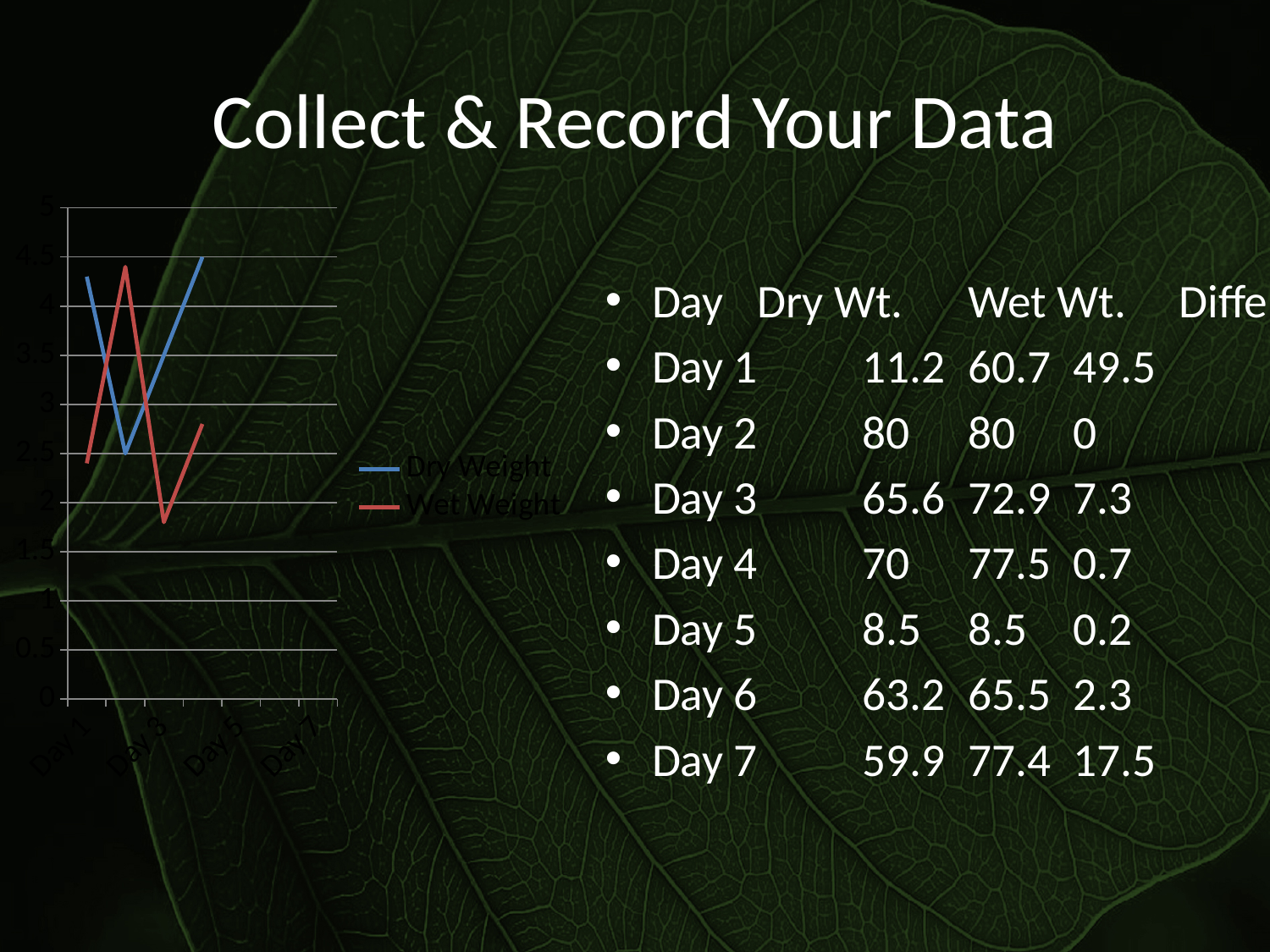

# Collect & Record Your Data

### Chart

| Category | Dry Weight | Wet Weight |
|---|---|---|
| Day 1 | 4.3 | 2.4 |
| Day 2 | 2.5 | 4.4 |
| Day 3 | 3.5 | 1.8 |
| Day 4 | 4.5 | 2.8 |
| Day 5 | None | None |
| Day 6 | None | None |
| Day 7 | None | None |
Day	Dry Wt.	Wet Wt.	Difference
Day 1	11.2	60.7	49.5
Day 2	80	80	0
Day 3	65.6	72.9	7.3
Day 4	70	77.5	0.7
Day 5	8.5	8.5	0.2
Day 6	63.2	65.5	2.3
Day 7	59.9	77.4	17.5